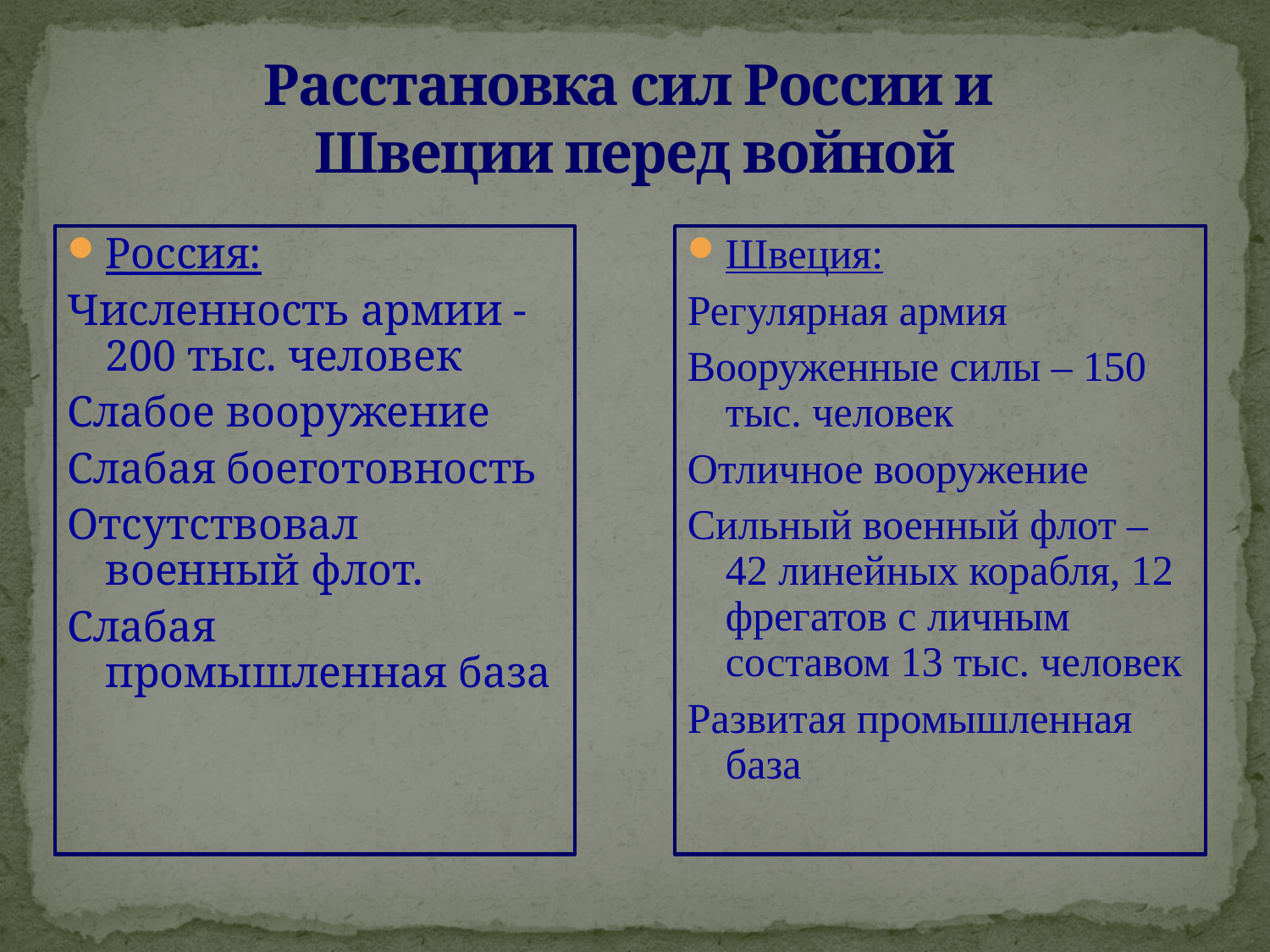

# Расстановка сил России и Швеции перед войной
Россия:
Численность армии - 200 тыс. человек
Слабое вооружение
Слабая боеготовность
Отсутствовал военный флот.
Слабая промышленная база

Швеция:
Регулярная армия
Вооруженные силы – 150 тыс. человек
Отличное вооружение
Сильный военный флот – 42 линейных корабля, 12 фрегатов с личным составом 13 тыс. человек
Развитая промышленная база